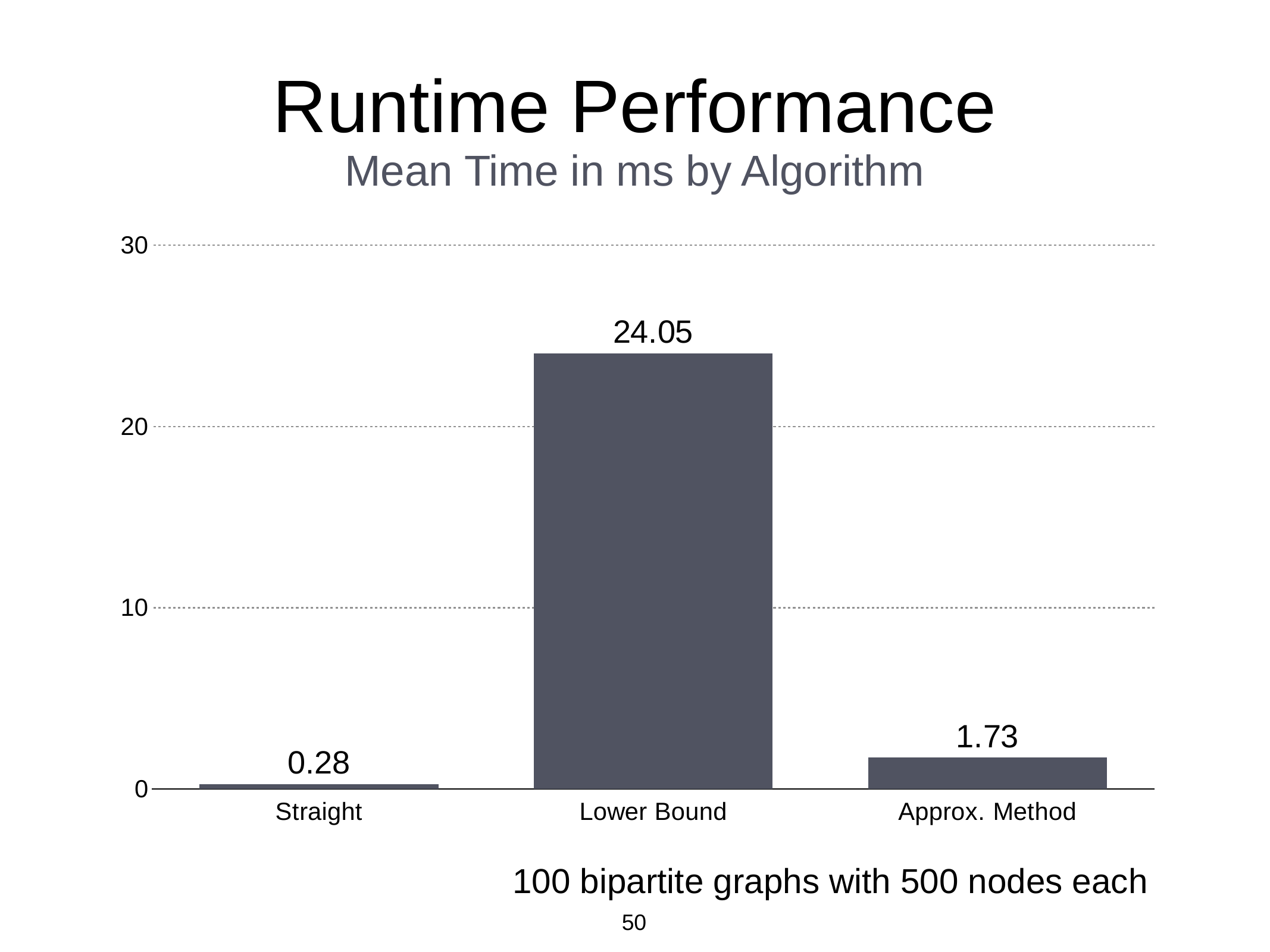

# Runtime Performance
Mean Time in ms by Algorithm

### Chart

| Category | ms |
|---|---|
| Straight | 0.28 |
| Lower Bound | 24.05 |
| Approx. Method | 1.73 |
100 bipartite graphs with 500 nodes each
50